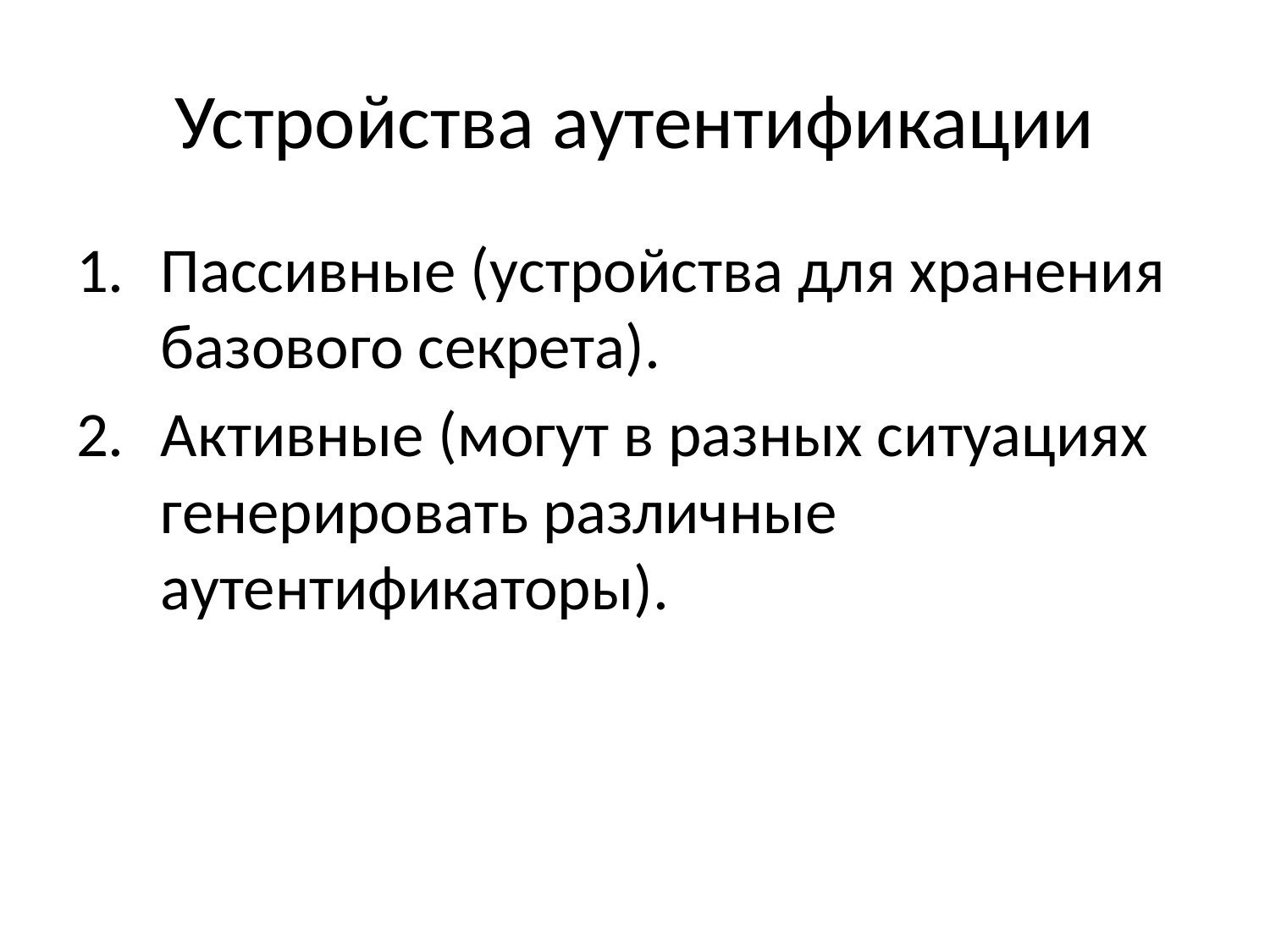

# Устройства аутентификации
Пассивные (устройства для хранения базового секрета).
Активные (могут в разных ситуациях генерировать различные аутентификаторы).